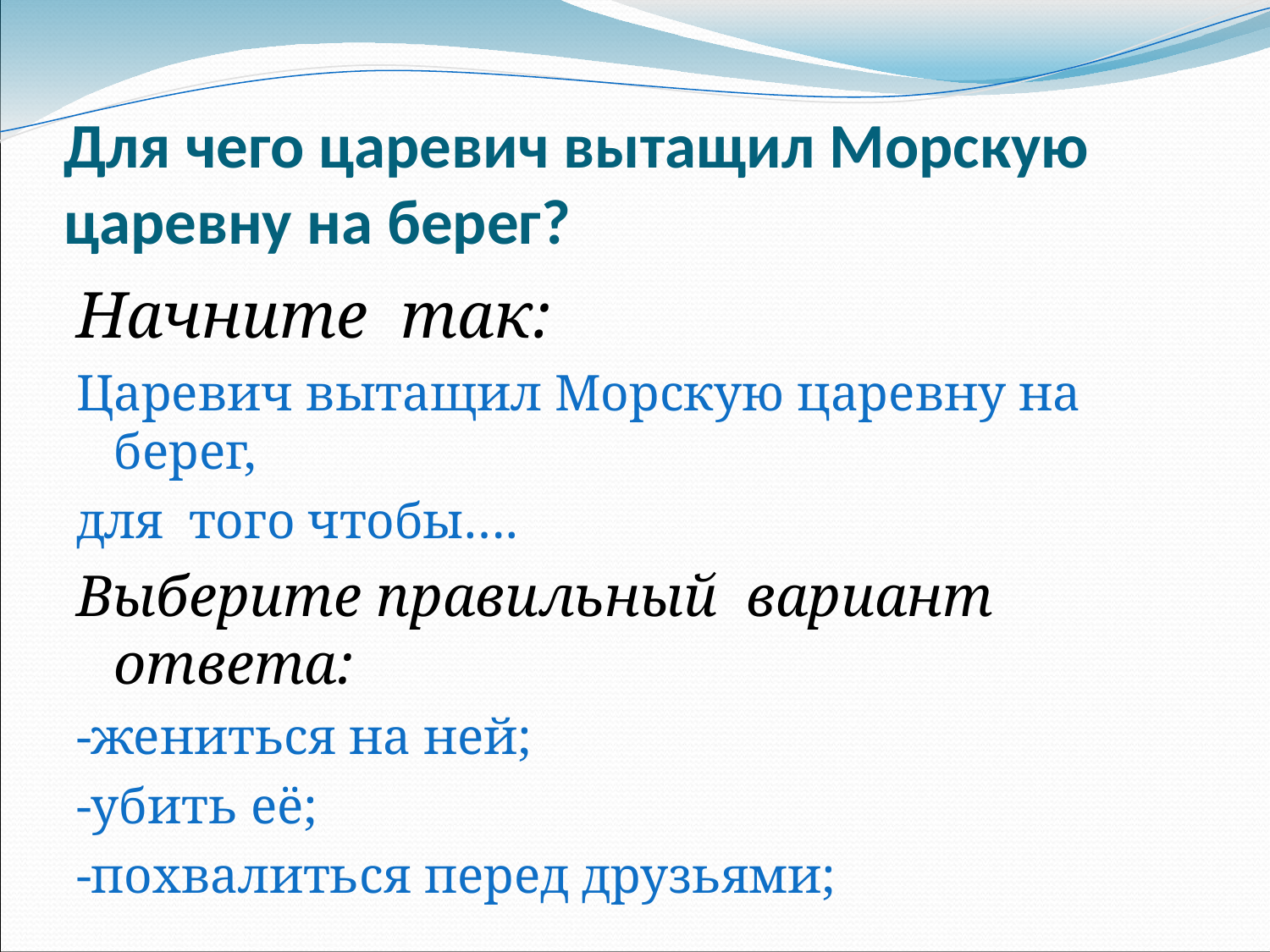

Для чего царевич вытащил Морскую царевну на берег?
Начните  так:
Царевич вытащил Морскую царевну на берег,
для  того чтобы….
Выберите правильный  вариант ответа:
-жениться на ней;
-убить её;
-похвалиться перед друзьями;